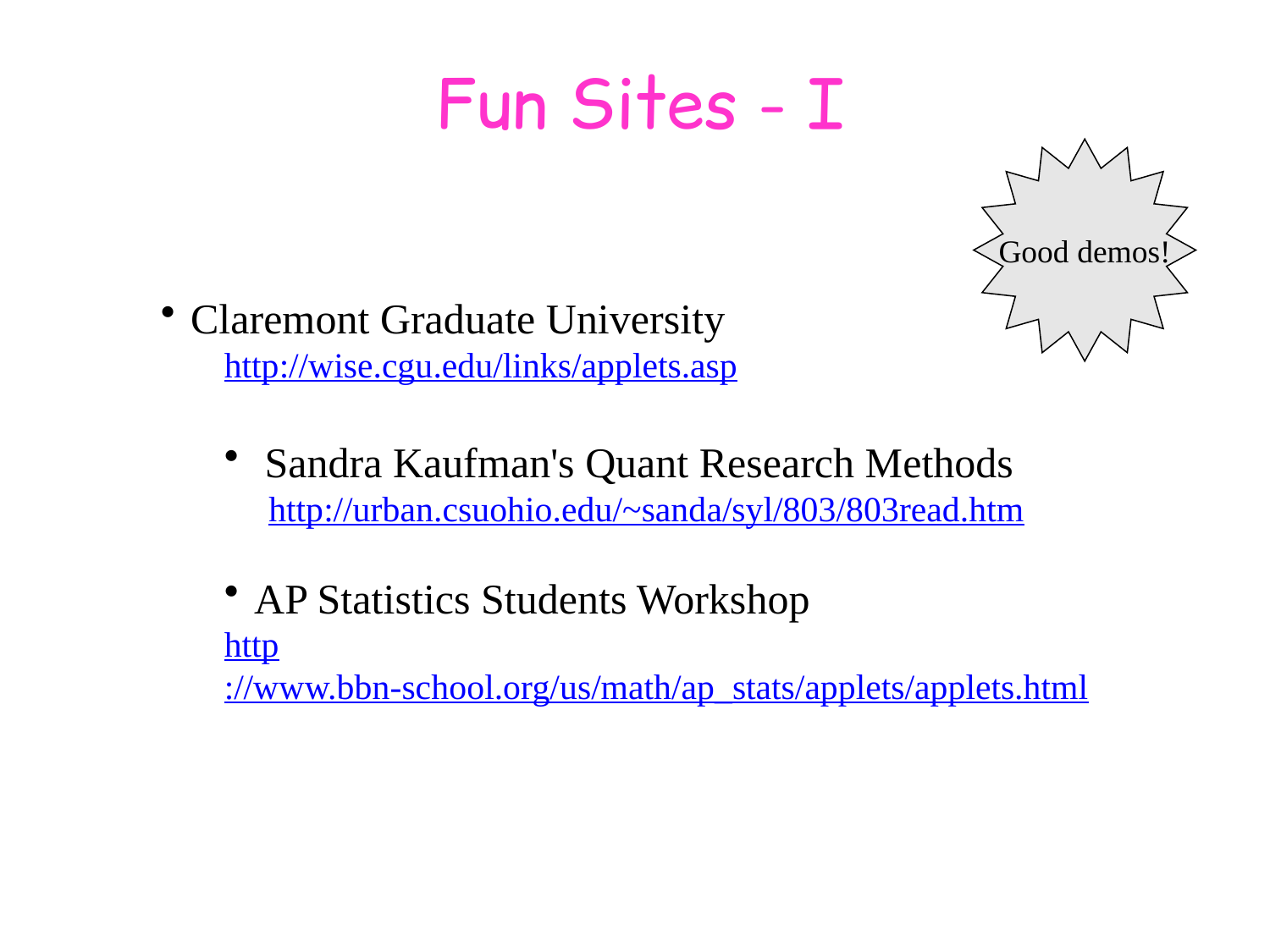

# Fun Sites - I
Good demos!
Claremont Graduate University
http://wise.cgu.edu/links/applets.asp

 Sandra Kaufman's Quant Research Methods
     http://urban.csuohio.edu/~sanda/syl/803/803read.htm

AP Statistics Students Workshop
http://www.bbn-school.org/us/math/ap_stats/applets/applets.html